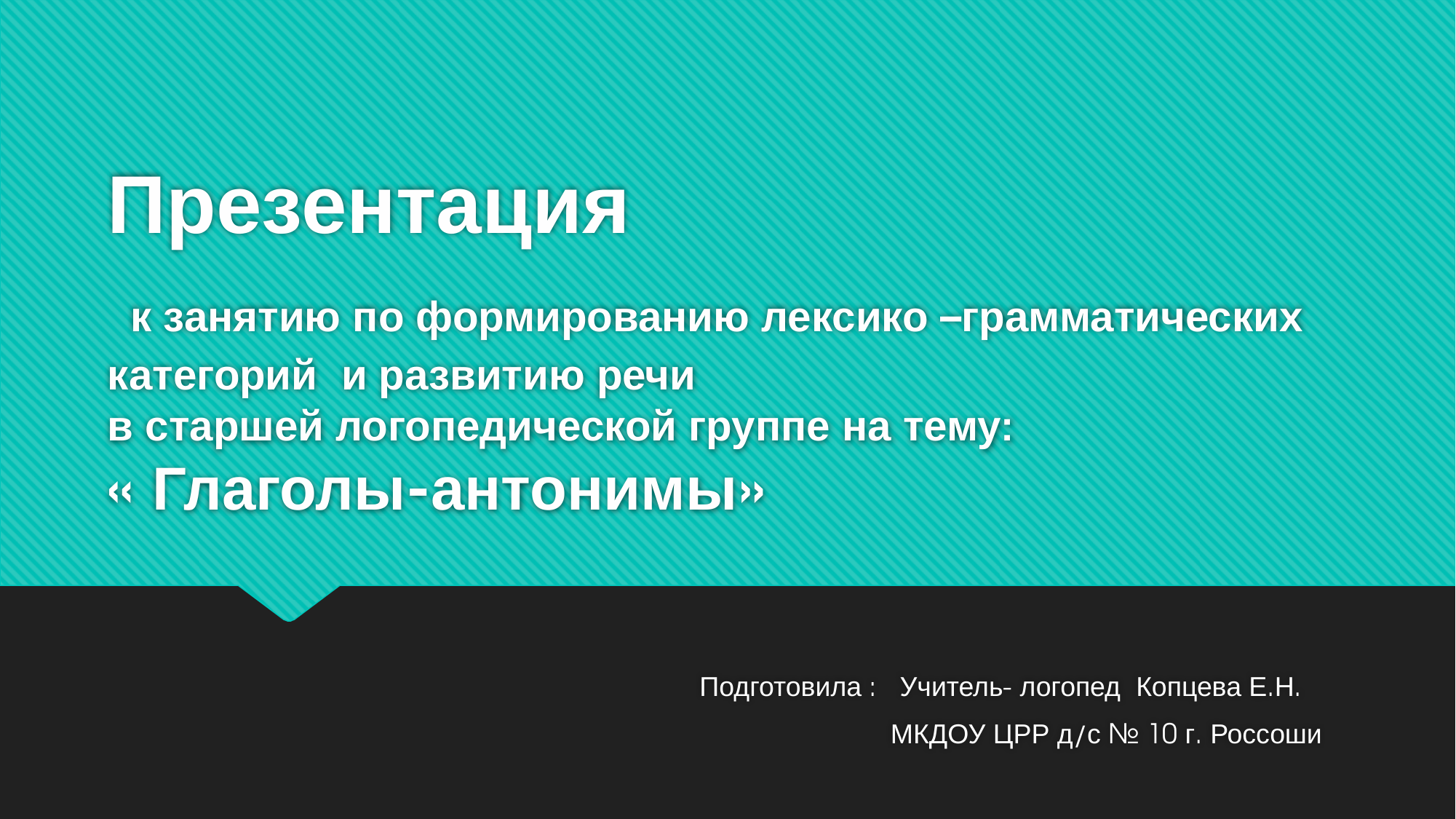

# Презентация к занятию по формированию лексико –грамматических категорий  и развитию речи в старшей логопедической группе на тему: « Глаголы-антонимы»
                                                                                   Подготовила :   Учитель- логопед  Копцева Е.Н.
                         МКДОУ ЦРР д/с № 10 г. Россоши